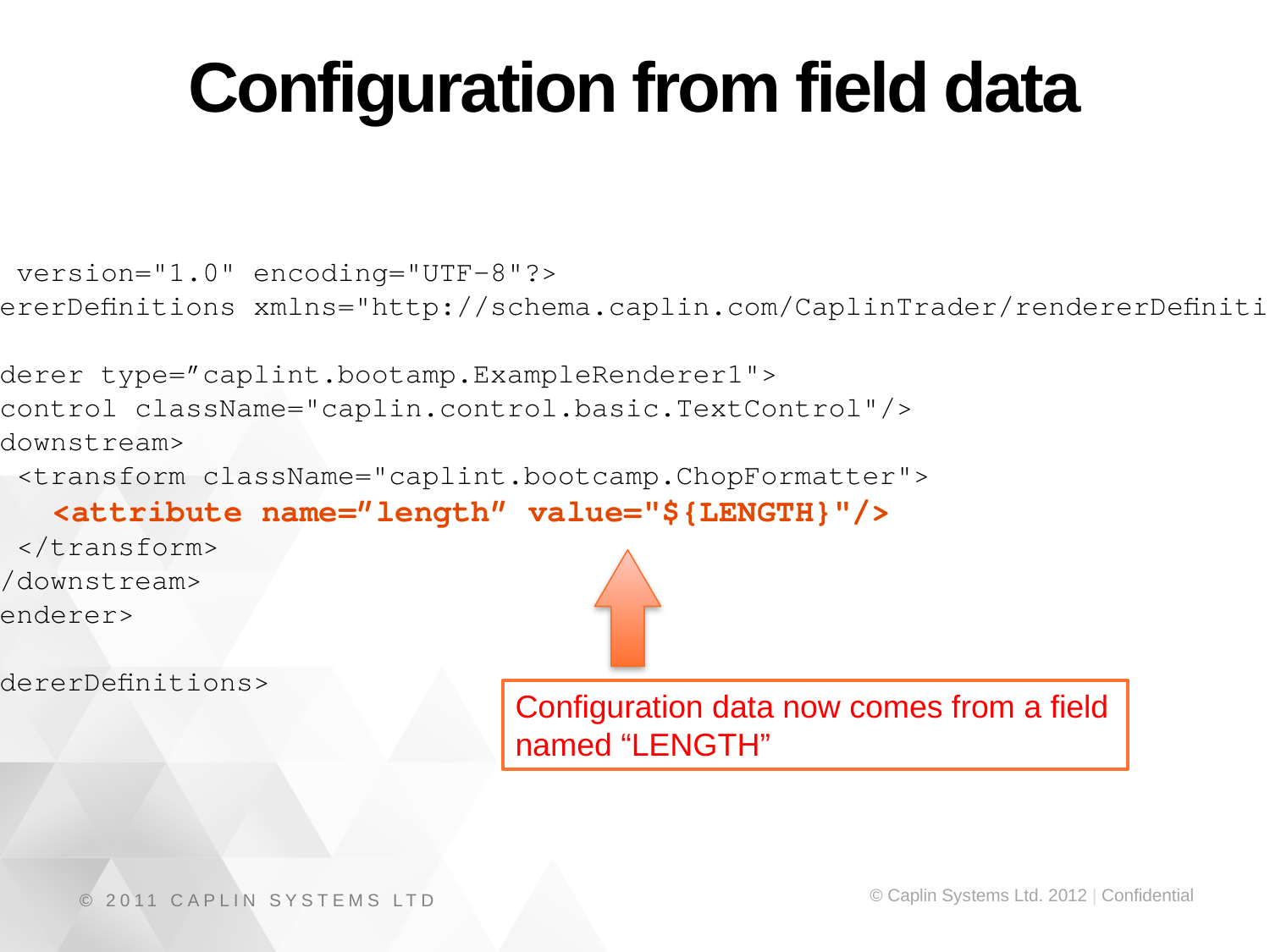

Configuration from field data
<?xml version="1.0" encoding="UTF-8"?>
<rendererDefinitions xmlns="http://schema.caplin.com/CaplinTrader/rendererDefinitions">

 <renderer type=”caplint.bootamp.ExampleRenderer1">
    <control className="caplin.control.basic.TextControl"/>
    <downstream>
      <transform className="caplint.bootcamp.ChopFormatter">
        <attribute name=”length” value="${LENGTH}"/>
      </transform>
    </downstream>
  </renderer>

</rendererDefinitions>

Configuration data now comes from a field named “LENGTH”
© 2011 CAPLIN SYSTEMS LTD